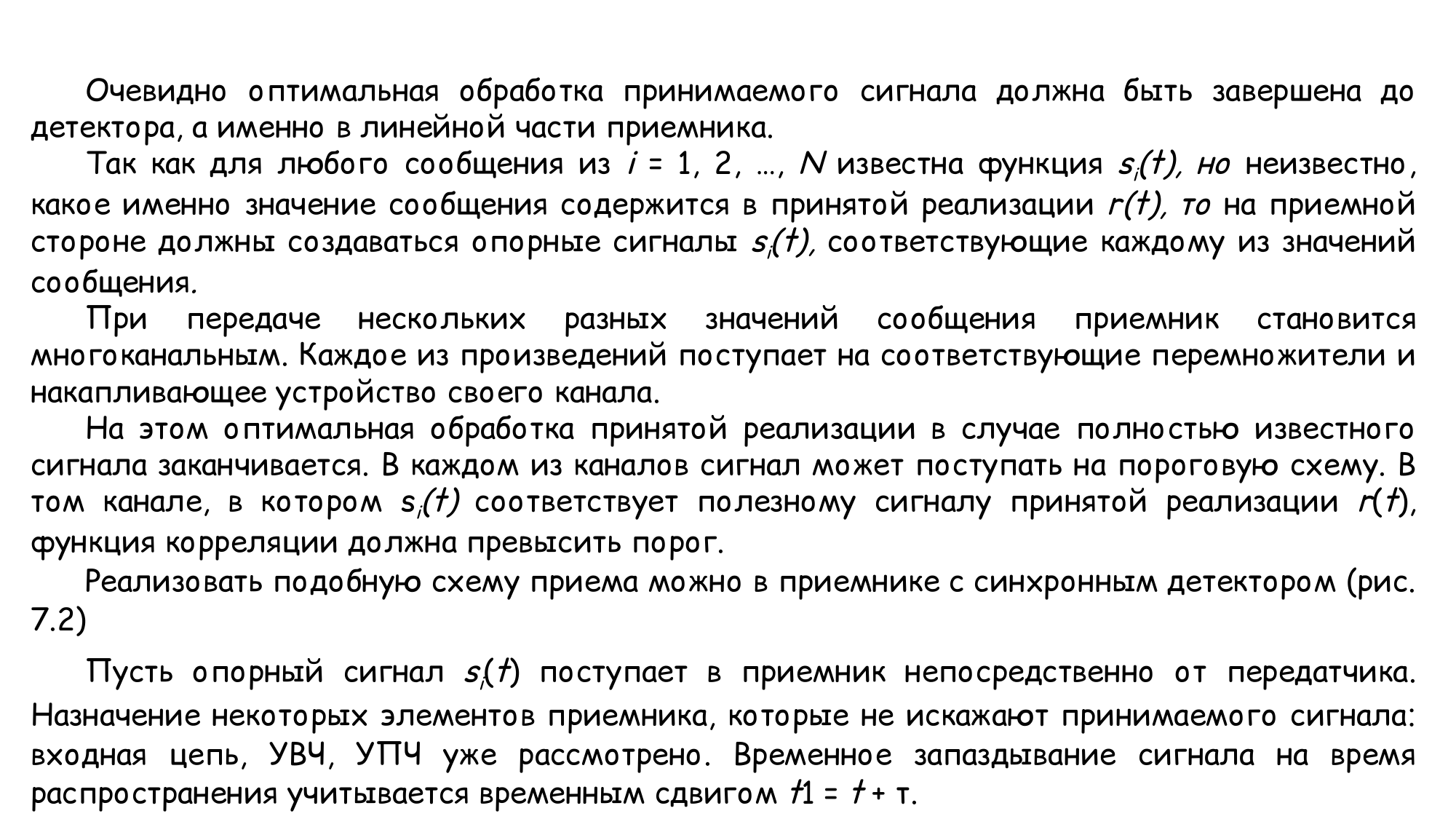

Очевидно оптимальная обработка принимаемого сигнала должна быть за­вершена до детектора, а именно в линейной части прием­ника.
Так как для любого сообщения из i = 1, 2, …, N известна функция si(t), но неизвестно, какое именно значение сообщения содержится в принятой реализации r(t), то на приемной стороне должны создаваться опорные сигналы si(t), со­ответствующие каждому из значений сообщения.
При передаче нескольких разных значений сообщения прием­ник становится многоканальным. Каждое из произведений по­ступает на соответствующие перемножители и накапливающее устройство своего канала.
На этом оптимальная обработка принятой реализации в случае полно­стью известного сигнала заканчивается. В каждом из каналов сигнал может поступать на пороговую схему. В том канале, в котором si(t) соответствует полезному сигналу принятой реализации r(t), функция корреляции должна превысить порог.
Реализовать подобную схему приема можно в приемнике с синхронным детектором (рис. 7.2)
Пусть опорный сигнал si(t) поступает в приемник непосредственно от передатчика. Назначение некоторых элементов приемника, которые не искажают принимаемого сигнала: входная цепь, УВЧ, УПЧ уже рассмотрено. Временное запаздывание сигнала на время распространения учитывается временным сдвигом t1 = t + τ.